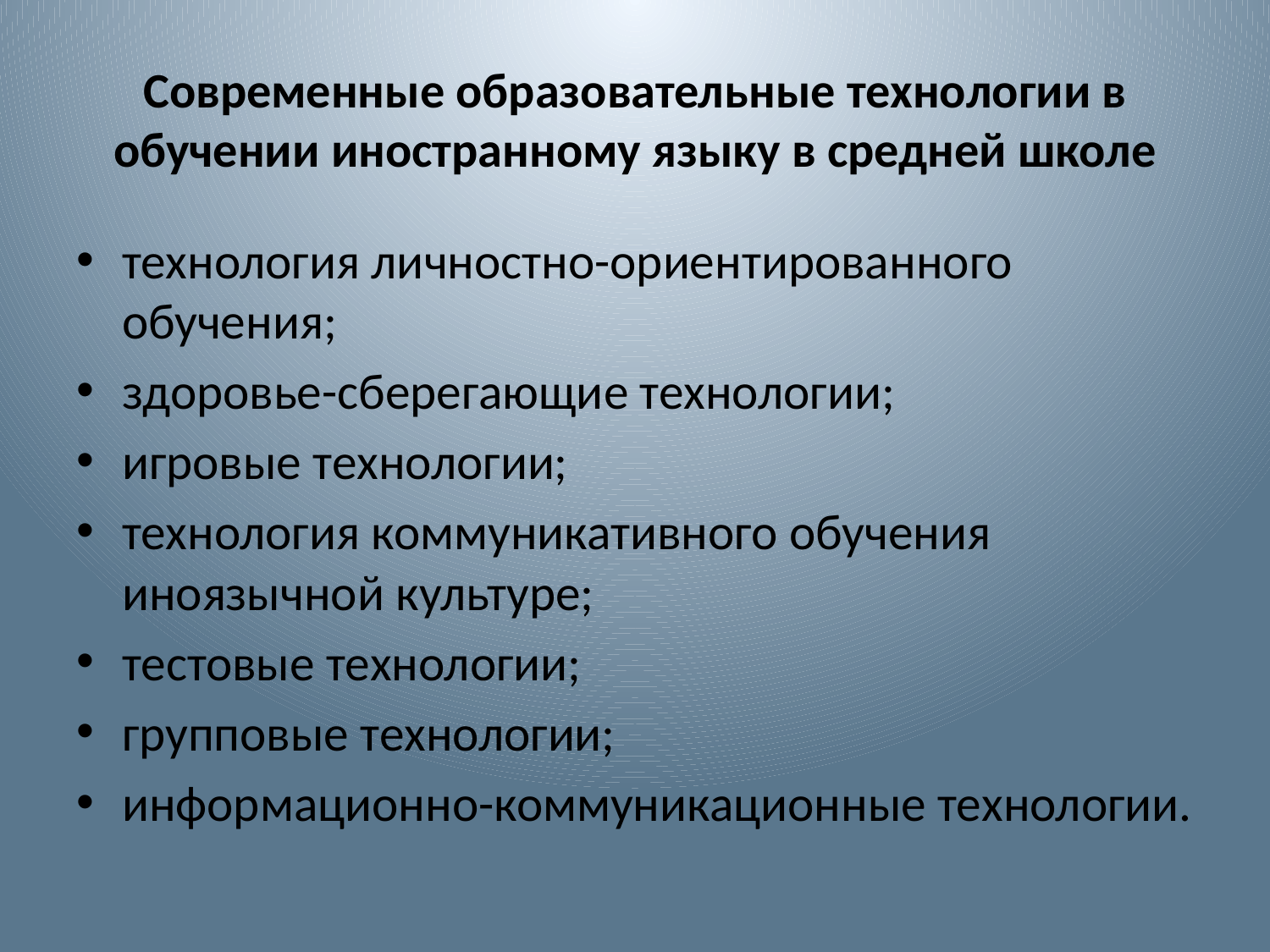

# Современные образовательные технологии в обучении иностранному языку в средней школе
технология личностно-ориентированного обучения;
здоровье-сберегающие технологии;
игровые технологии;
технология коммуникативного обучения иноязычной культуре;
тестовые технологии;
групповые технологии;
информационно-коммуникационные технологии.